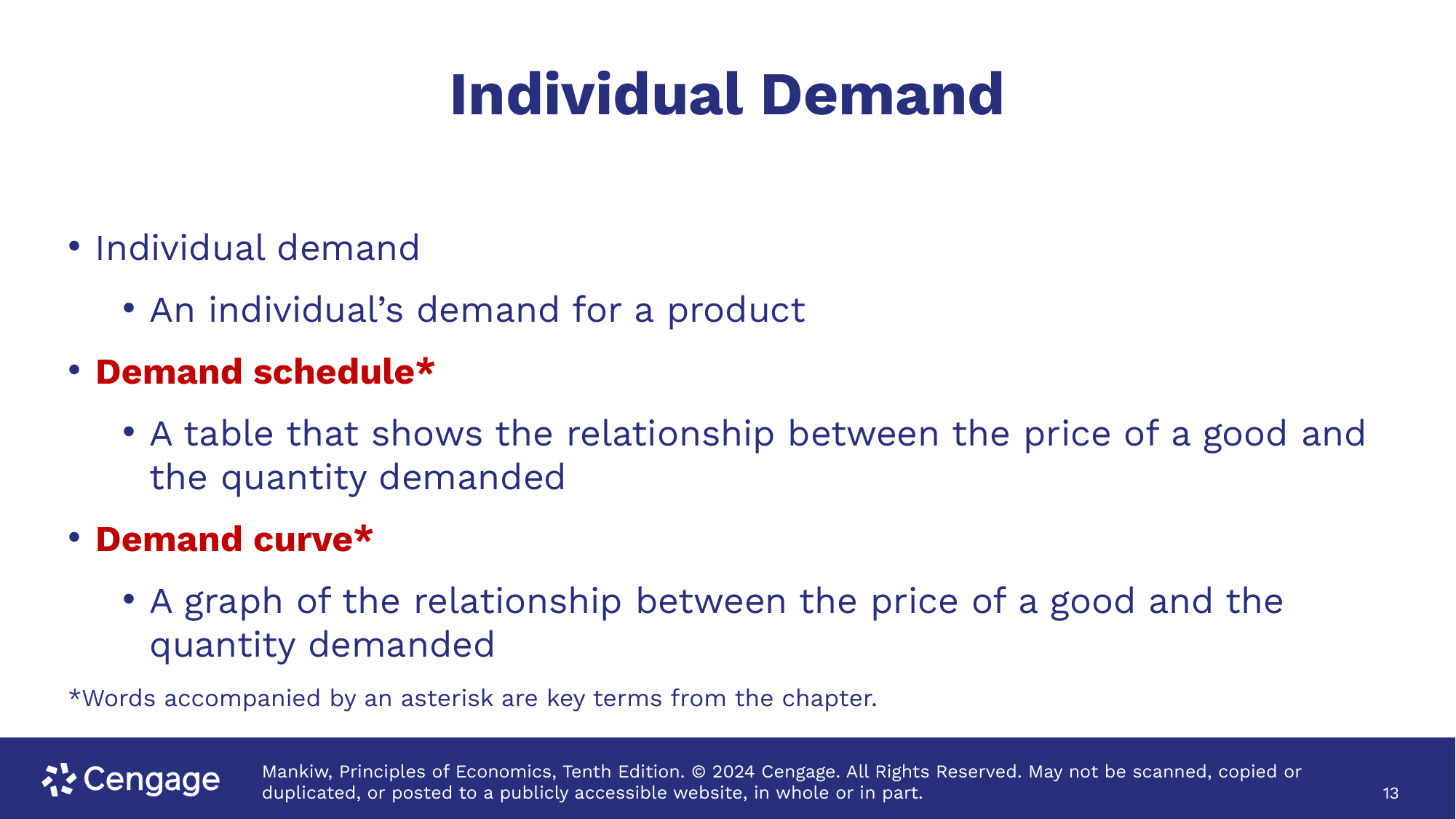

# Individual Demand
Individual demand
An individual’s demand for a product
Demand schedule*
A table that shows the relationship between the price of a good and the quantity demanded
Demand curve*
A graph of the relationship between the price of a good and the quantity demanded
*Words accompanied by an asterisk are key terms from the chapter.